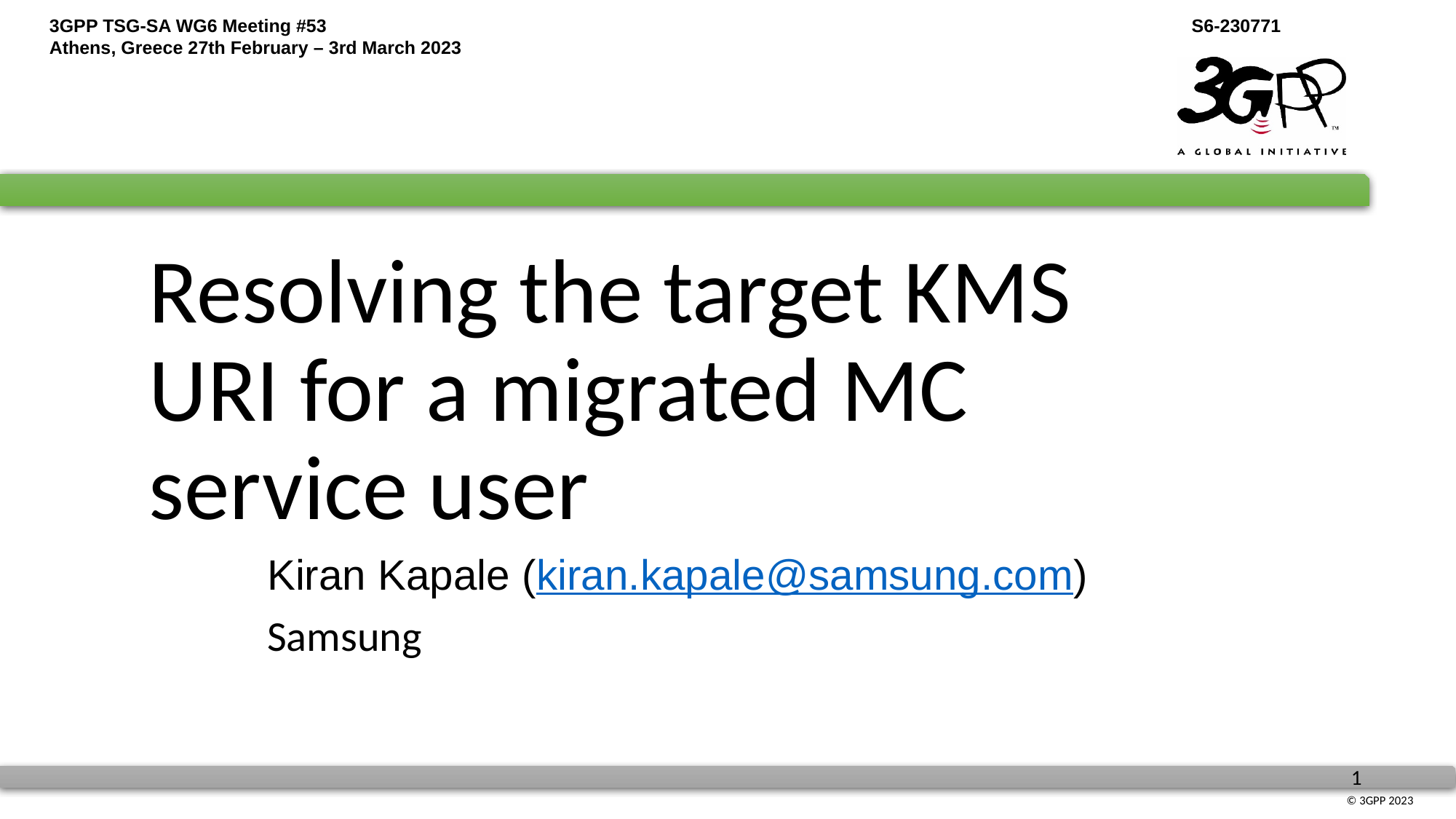

# Resolving the target KMS URI for a migrated MC service user
Kiran Kapale (kiran.kapale@samsung.com)
Samsung